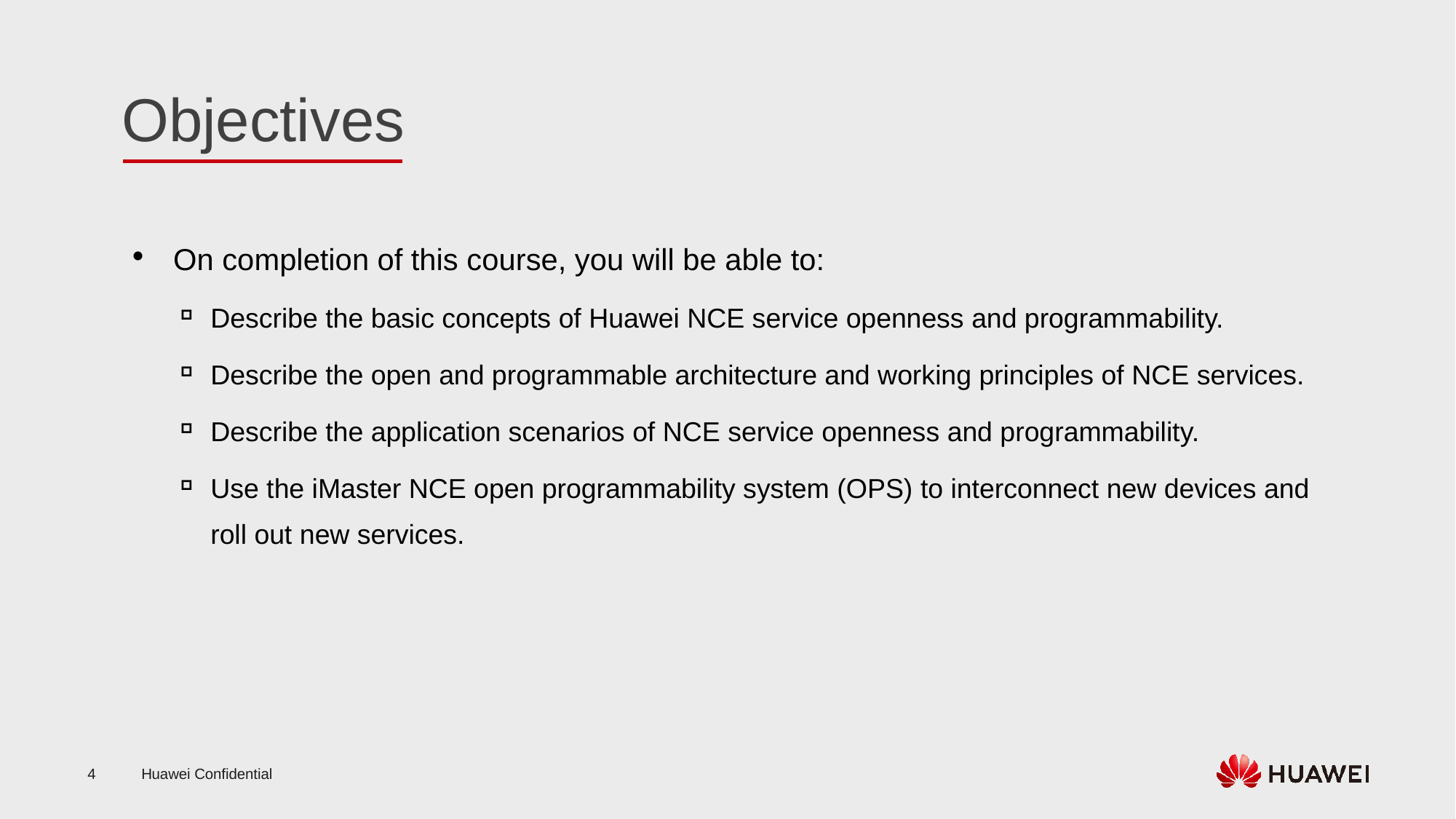

On completion of this course, you will be able to:
Describe the basic concepts of Huawei NCE service openness and programmability.
Describe the open and programmable architecture and working principles of NCE services.
Describe the application scenarios of NCE service openness and programmability.
Use the iMaster NCE open programmability system (OPS) to interconnect new devices and roll out new services.